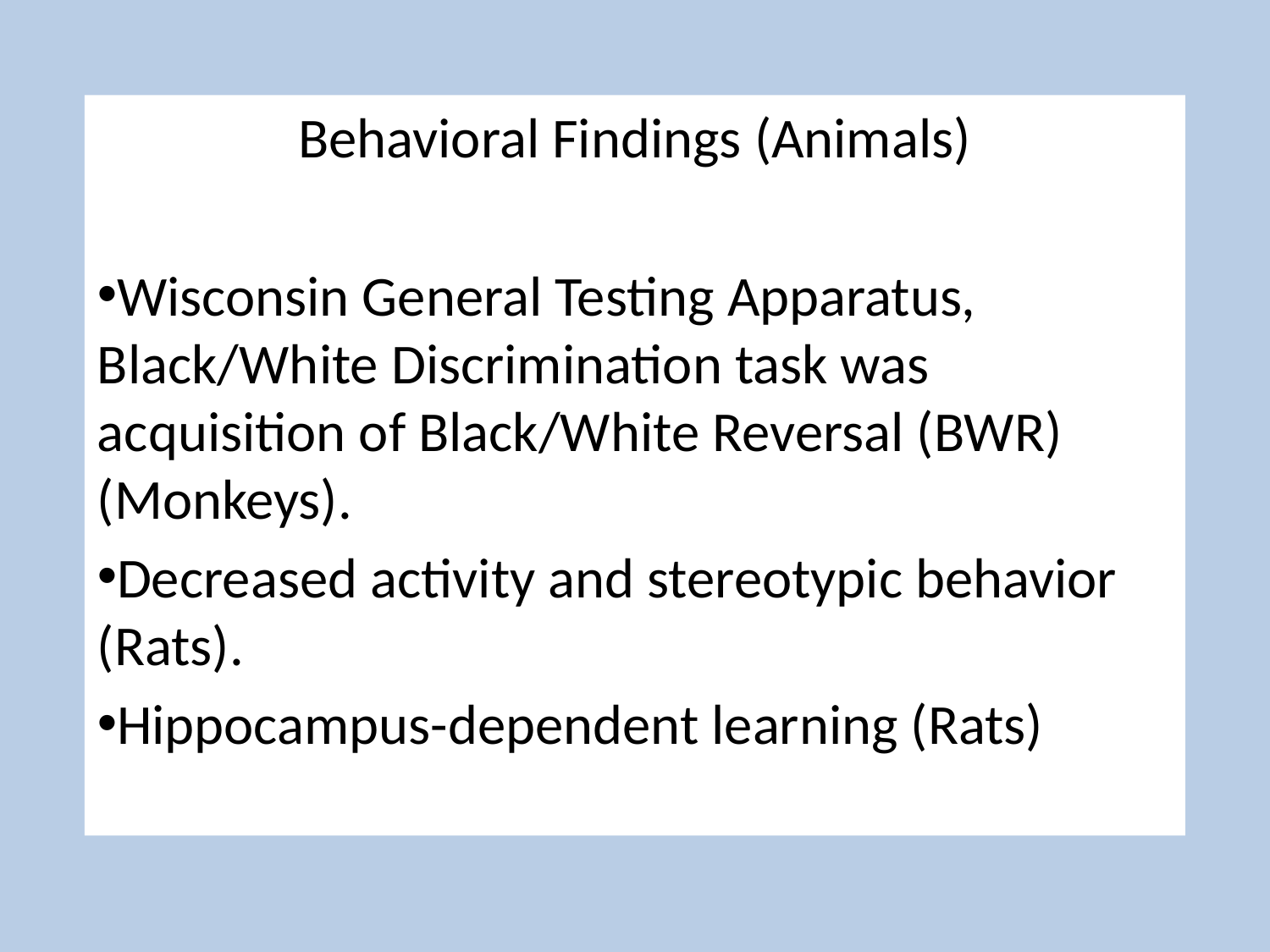

Behavioral Findings (Animals)

Wisconsin General Testing Apparatus, Black/White Discrimination task was acquisition of Black/White Reversal (BWR) (Monkeys).
Decreased activity and stereotypic behavior (Rats).
Hippocampus-dependent learning (Rats)

#